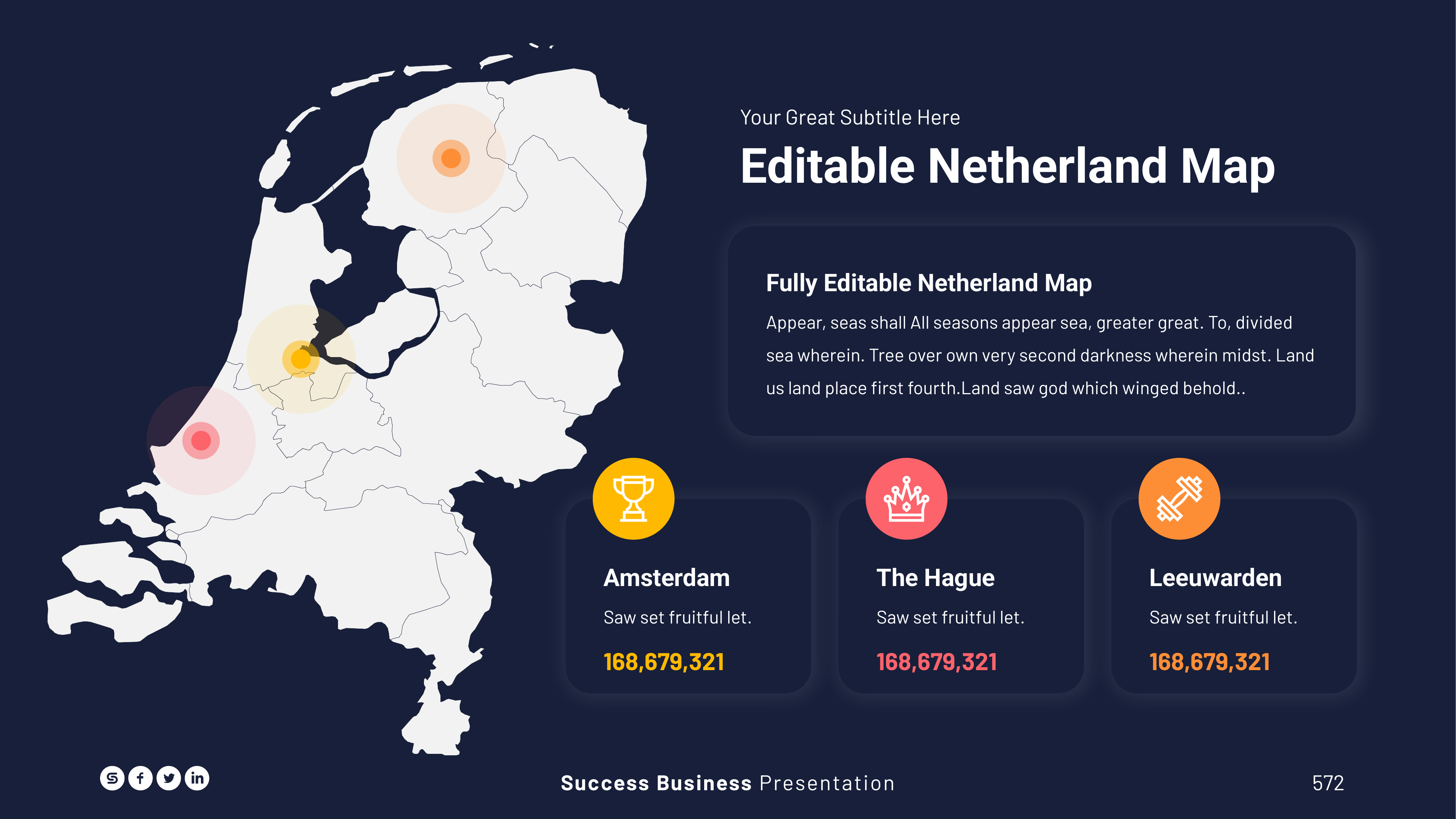

Your Great Subtitle Here
Editable Netherland Map

Fully Editable Netherland Map
Appear, seas shall All seasons appear sea, greater great. To, divided sea wherein. Tree over own very second darkness wherein midst. Land us land place first fourth.Land saw god which winged behold..

Amsterdam
Saw set fruitful let.
The Hague
Saw set fruitful let.
Leeuwarden
Saw set fruitful let.
168,679,321
168,679,321
168,679,321